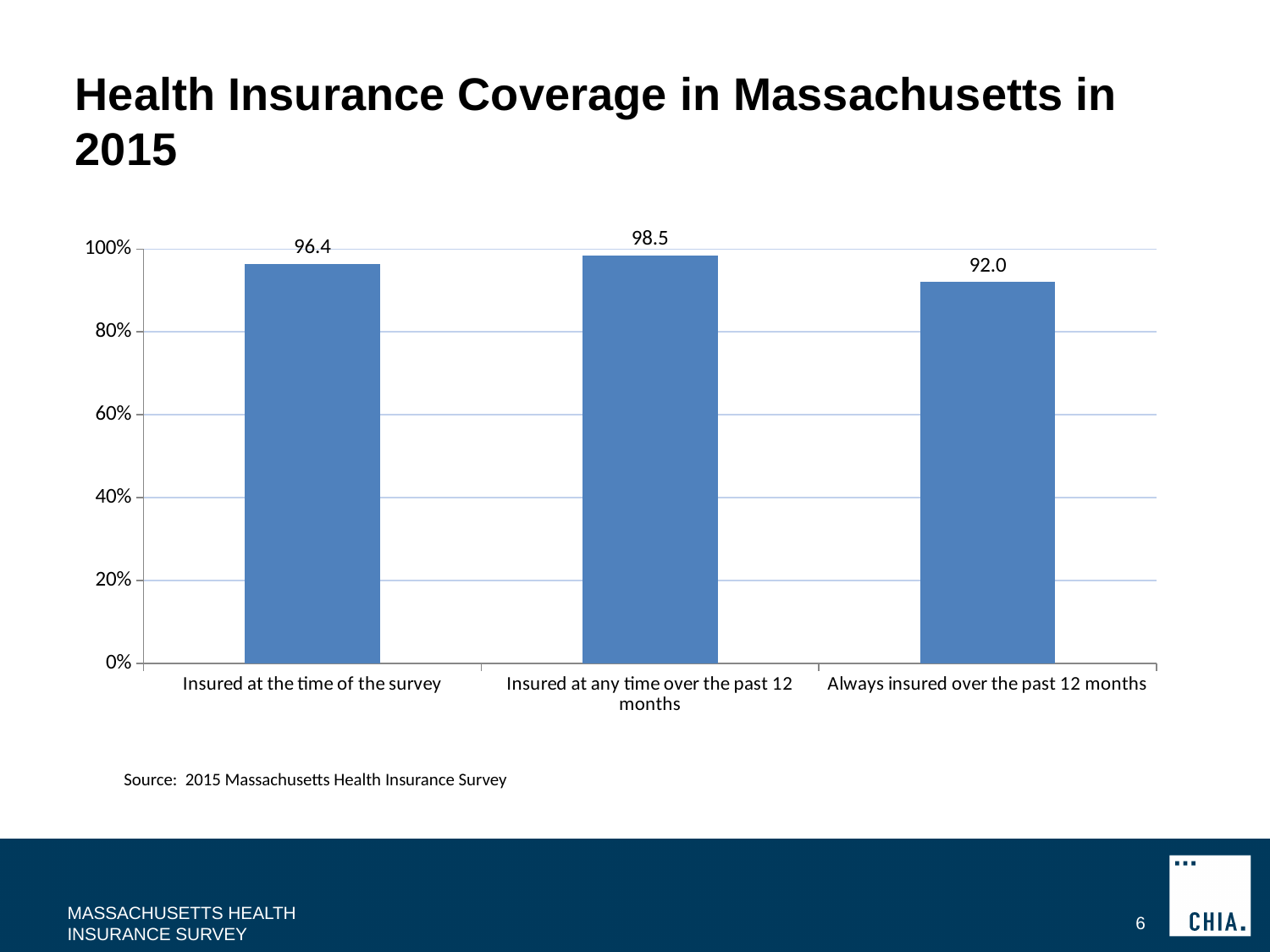

# Health Insurance Coverage in Massachusetts in 2015

### Chart

| Category |  |
|---|---|
| Insured at the time of the survey | 96.4 |
| Insured at any time over the past 12 months | 98.5 |
| Always insured over the past 12 months | 92.0 |
Source:  2015 Massachusetts Health Insurance Survey
MASSACHUSETTS HEALTH INSURANCE SURVEY
6